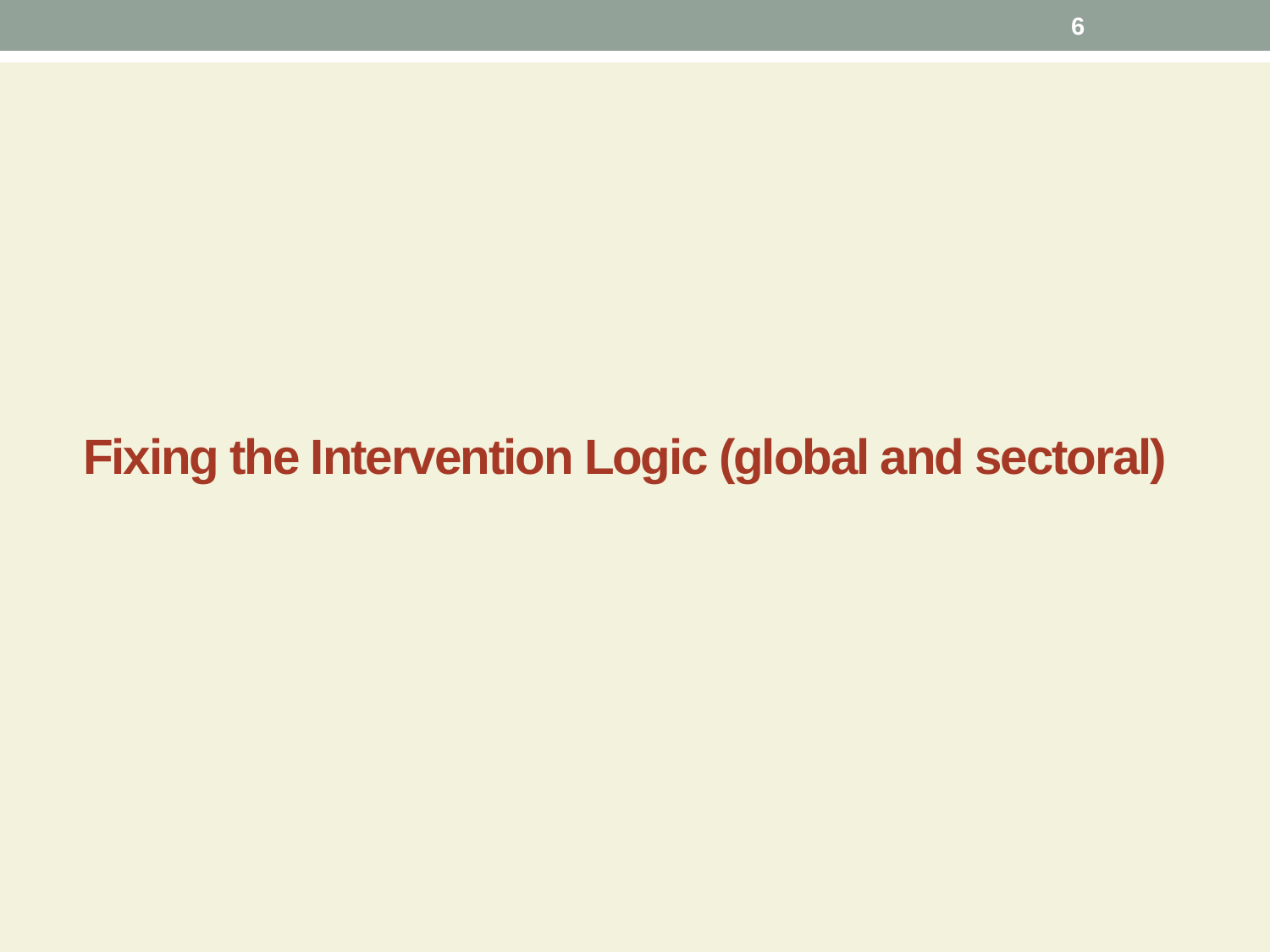

6
# Fixing the Intervention Logic (global and sectoral)